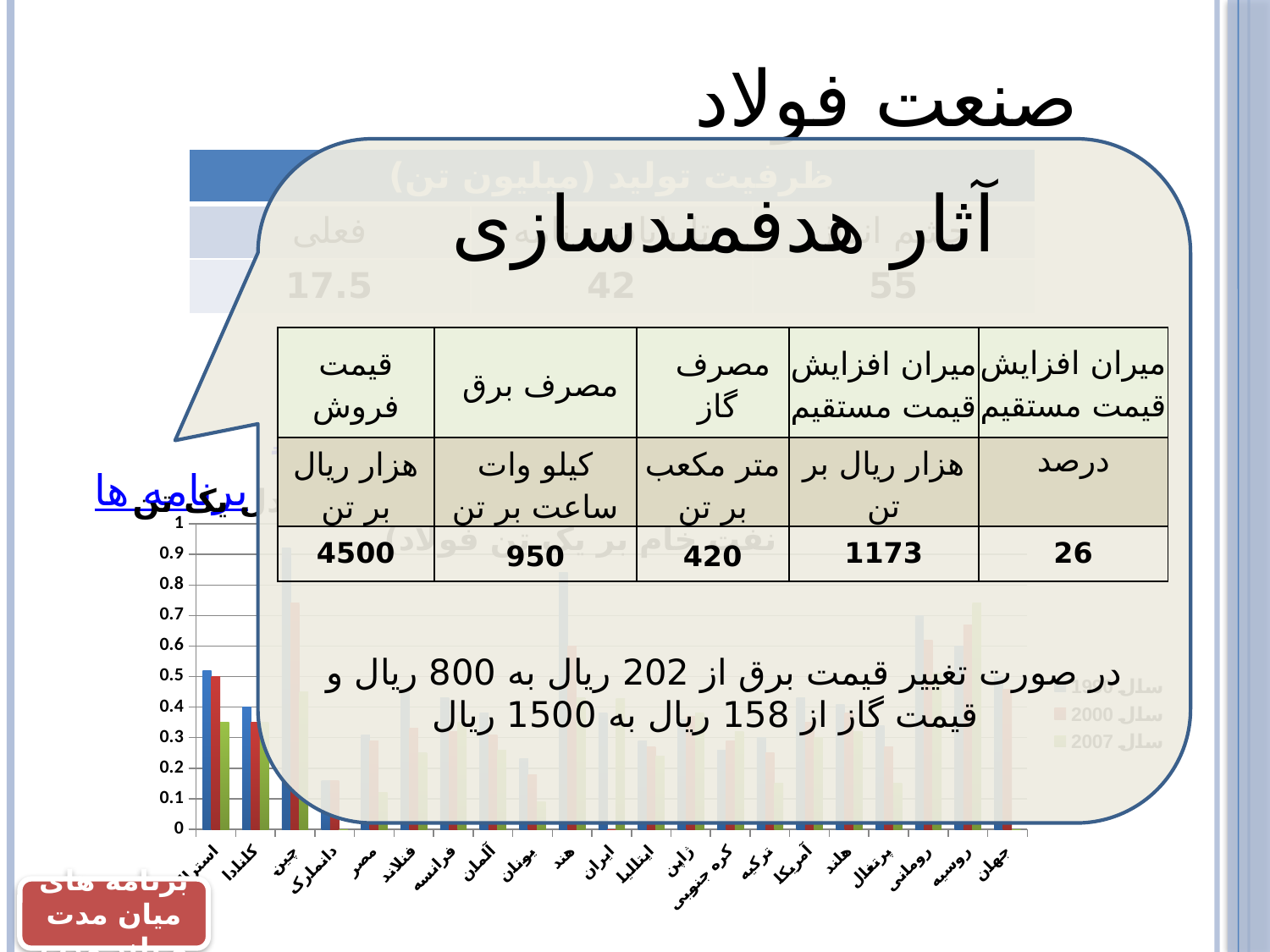

# صنعت فولاد
آثار هدفمندسازی

در صورت تغییر قیمت برق از 202 ریال به 800 ریال و قیمت گاز از 158 ریال به 1500 ریال

| ظرفیت تولید (میلیون تن) |  |  |
| --- | --- | --- |
| فعلی | تا پایان برنامه | چشم انداز |
| 17.5 | 42 | 55 |

تولید در سال 1387: 11 میلیون تن      تعداد سهامداران: صدها هزار نفر
آثار هدفمند سازی یارانه ها           مسائل      برنامه ها
| قیمت فروش | مصرف برق | مصرف گاز | ميران افزايش قيمت مستقيم | ميران افزايش قيمت مستقيم |
| --- | --- | --- | --- | --- |
| هزار ريال بر تن | کيلو وات ساعت بر تن | متر مکعب بر تن | هزار ريال بر تن | درصد |
| 4500 | 950 | 420 | 1173 | 26 |
شدت مصرف انرژی در صنعت فولاد (انرژی معادل یک تن نفت خام بر یک تن فولاد)

### Chart

| Category | سال 1990 | سال 2000 | سال 2007 |
|---|---|---|---|
| استرالیا | 0.52 | 0.5 | 0.3500000000000003 |
| کانادا | 0.4 | 0.3500000000000003 | 0.3500000000000003 |
| چین | 0.92 | 0.7400000000000037 | 0.45 |
| دانمارک | 0.16 | 0.16 | 0.0 |
| مصر | 0.3100000000000024 | 0.2900000000000003 | 0.12000000000000002 |
| فنلاند | 0.45 | 0.33000000000000634 | 0.25 |
| فرانسه | 0.4300000000000004 | 0.32000000000000595 | 0.3500000000000003 |
| آلمان | 0.3800000000000056 | 0.3100000000000024 | 0.26 |
| یونان | 0.23 | 0.18000000000000024 | 0.09000000000000002 |
| هند | 0.8400000000000006 | 0.6000000000000006 | 0.4300000000000004 |
| ایران | 0.3800000000000056 | 0.0 | 0.4290871200000003 |
| ایتالیا | 0.2900000000000003 | 0.27 | 0.2400000000000002 |
| ژاپن | 0.3600000000000003 | 0.3700000000000004 | 0.3800000000000056 |
| کره جنوبی | 0.26 | 0.2900000000000003 | 0.32000000000000595 |
| ترکیه | 0.3000000000000003 | 0.25 | 0.15000000000000024 |
| آمریکا | 0.4300000000000004 | 0.3500000000000003 | 0.3000000000000003 |
| هلند | 0.4100000000000003 | 0.3800000000000056 | 0.32000000000000595 |
| پرتغال | 0.34 | 0.27 | 0.15000000000000024 |
| رومانی | 0.7000000000000006 | 0.6200000000000097 | 0.51 |
| روسیه | 0.6000000000000006 | 0.6700000000000139 | 0.7400000000000037 |
| جهان | 0.5 | 0.46 | 0.0 |
برنامه های میان مدت و بلند مدت